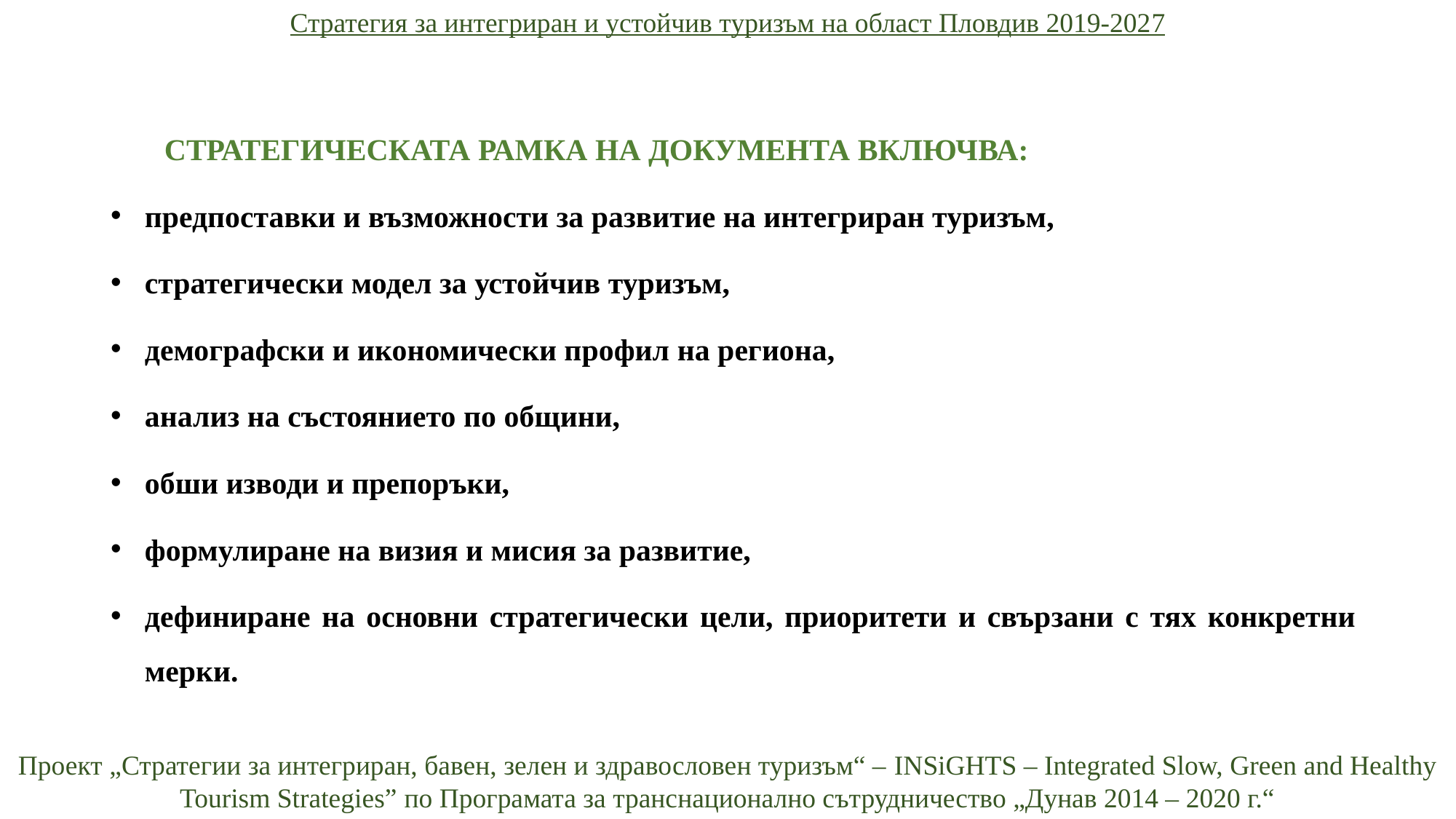

Стратегия за интегриран и устойчив туризъм на област Пловдив 2019-2027
СТРАТЕГИЧЕСКАТА РАМКА НА ДОКУМЕНТА ВКЛЮЧВА:
предпоставки и възможности за развитие на интегриран туризъм,
стратегически модел за устойчив туризъм,
демографски и икономически профил на региона,
анализ на състоянието по общини,
обши изводи и препоръки,
формулиране на визия и мисия за развитие,
дефиниране на основни стратегически цели, приоритети и свързани с тях конкретни мерки.
Проект „Стратегии за интегриран, бавен, зелен и здравословен туризъм“ – INSiGHTS – Integrated Slow, Green and Healthy Tourism Strategies” по Програмата за транснационално сътрудничество „Дунав 2014 – 2020 г.“